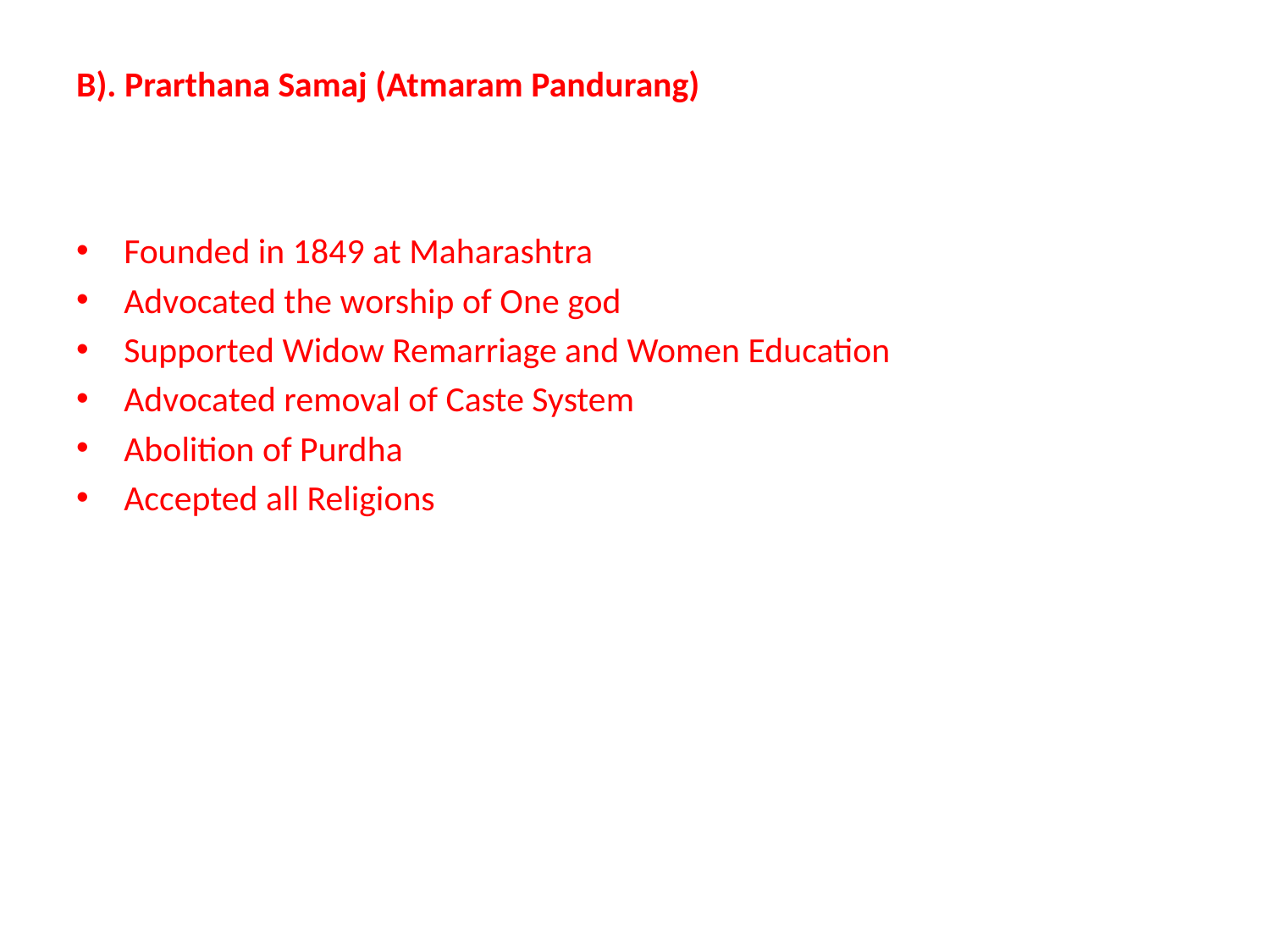

# B). Prarthana Samaj (Atmaram Pandurang)
Founded in 1849 at Maharashtra
Advocated the worship of One god
Supported Widow Remarriage and Women Education
Advocated removal of Caste System
Abolition of Purdha
Accepted all Religions